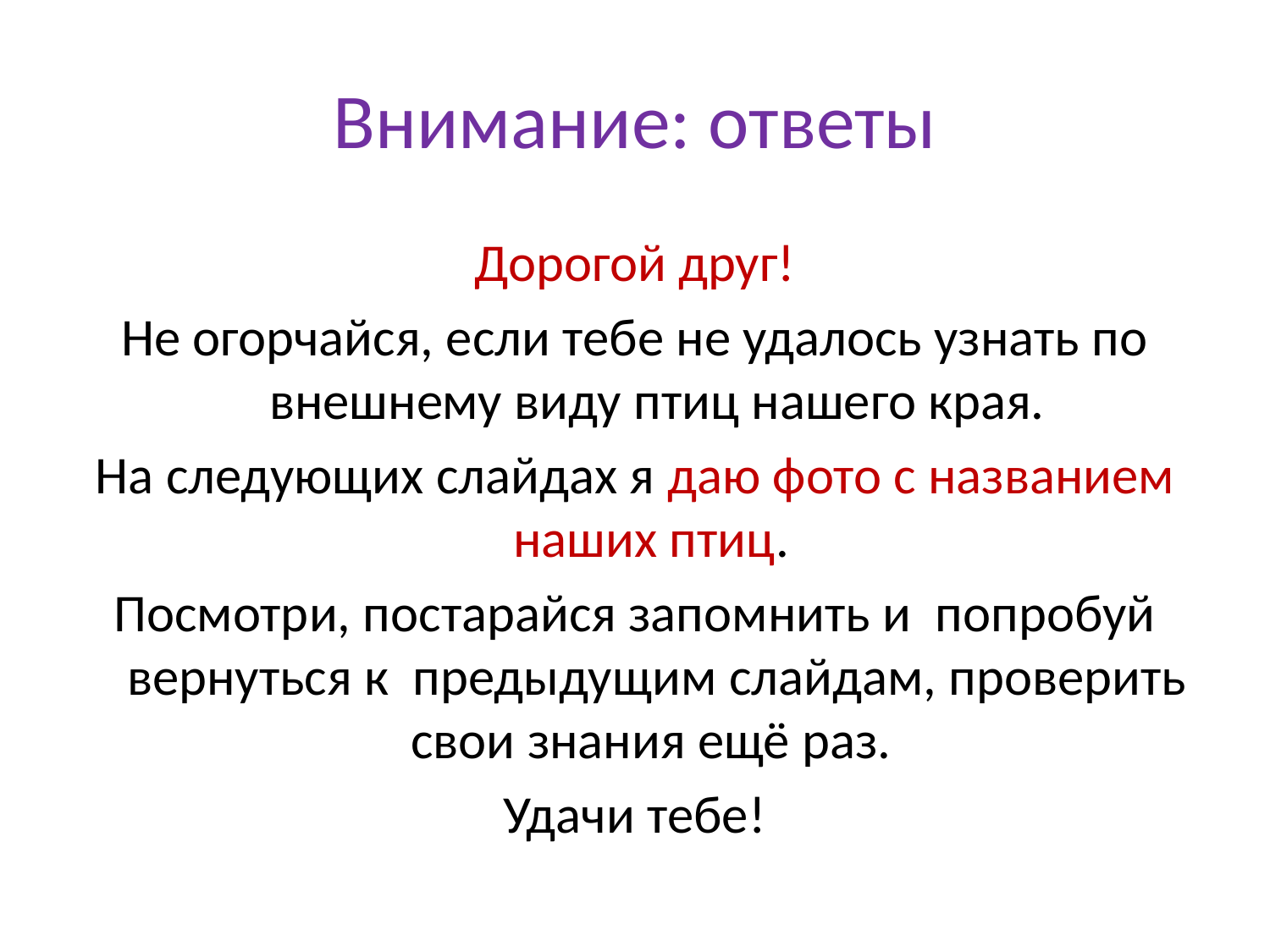

# Внимание: ответы
Дорогой друг!
Не огорчайся, если тебе не удалось узнать по внешнему виду птиц нашего края.
На следующих слайдах я даю фото с названием наших птиц.
Посмотри, постарайся запомнить и  попробуй вернуться к  предыдущим слайдам, проверить свои знания ещё раз.
Удачи тебе!